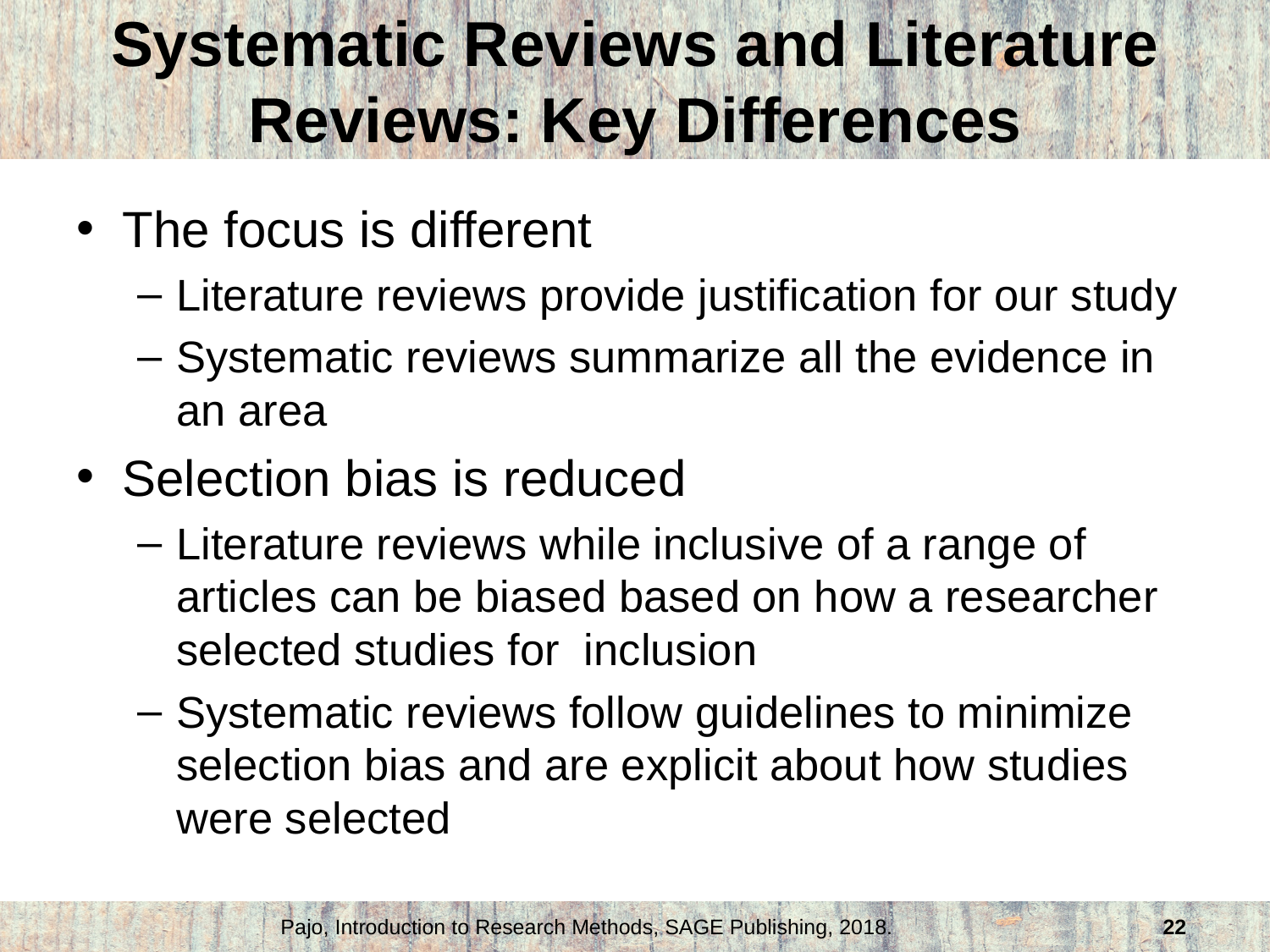

# Systematic Reviews and Literature Reviews: Key Differences
The focus is different
Literature reviews provide justification for our study
Systematic reviews summarize all the evidence in an area
Selection bias is reduced
Literature reviews while inclusive of a range of articles can be biased based on how a researcher selected studies for  inclusion
Systematic reviews follow guidelines to minimize selection bias and are explicit about how studies were selected

Pajo, Introduction to Research Methods, SAGE Publishing, 2018.
22